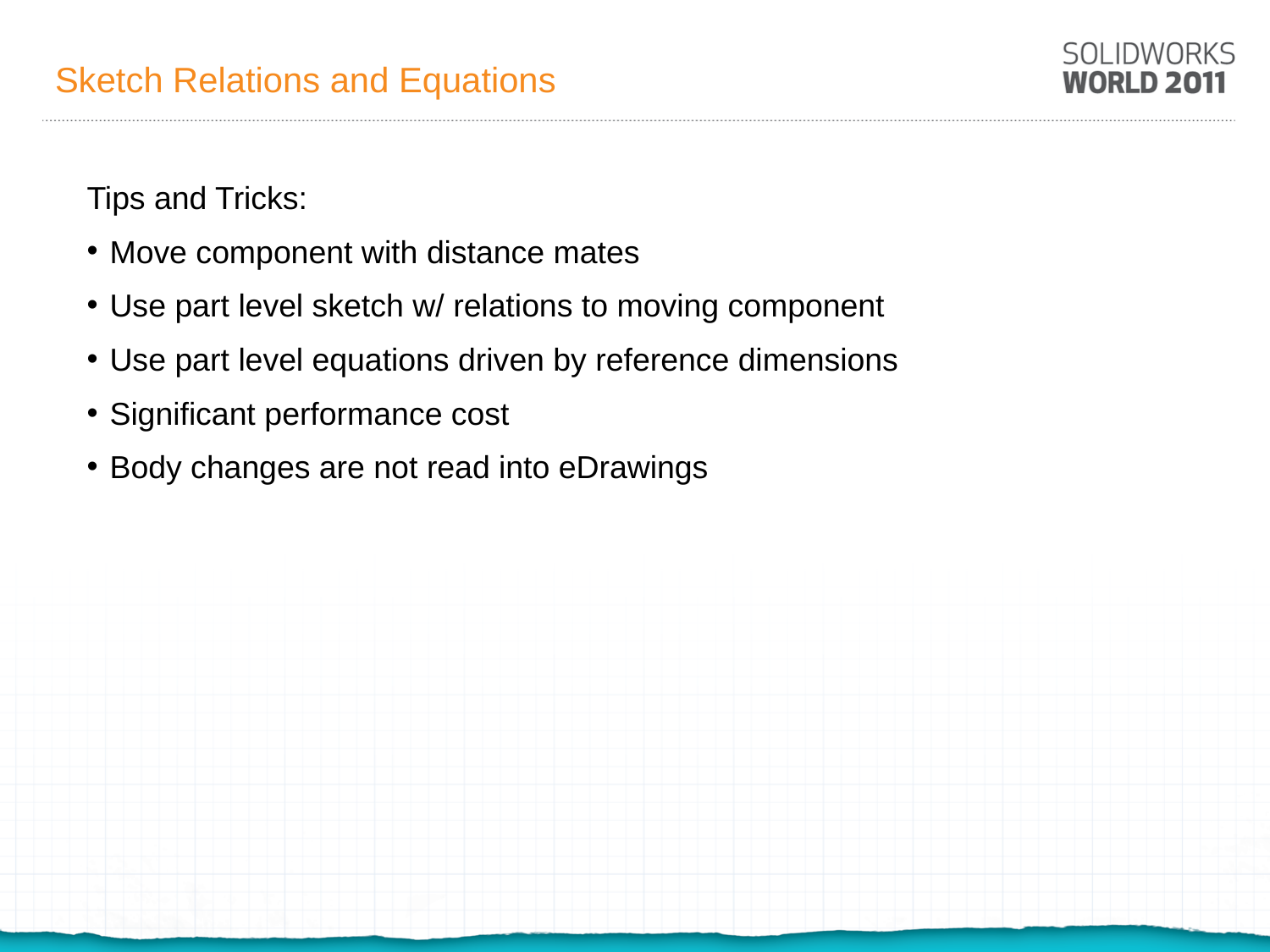

# Sketch Relations and Equations
Tips and Tricks:
Move component with distance mates
Use part level sketch w/ relations to moving component
Use part level equations driven by reference dimensions
Significant performance cost
Body changes are not read into eDrawings